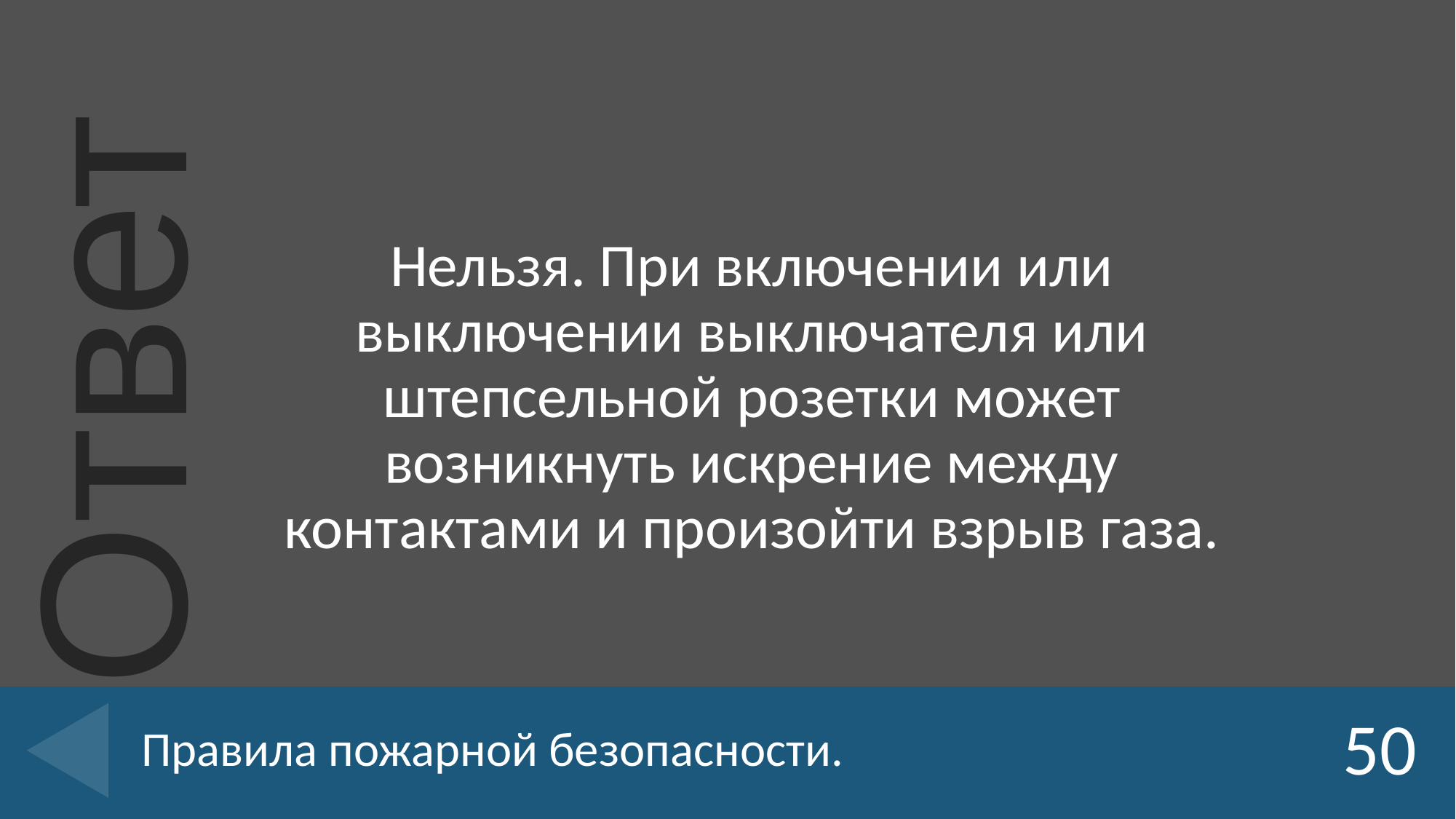

Нельзя. При включении или выключении выключателя или штепсельной розетки может возникнуть искрение между контактами и произойти взрыв газа.
# Правила пожарной безопасности.
50